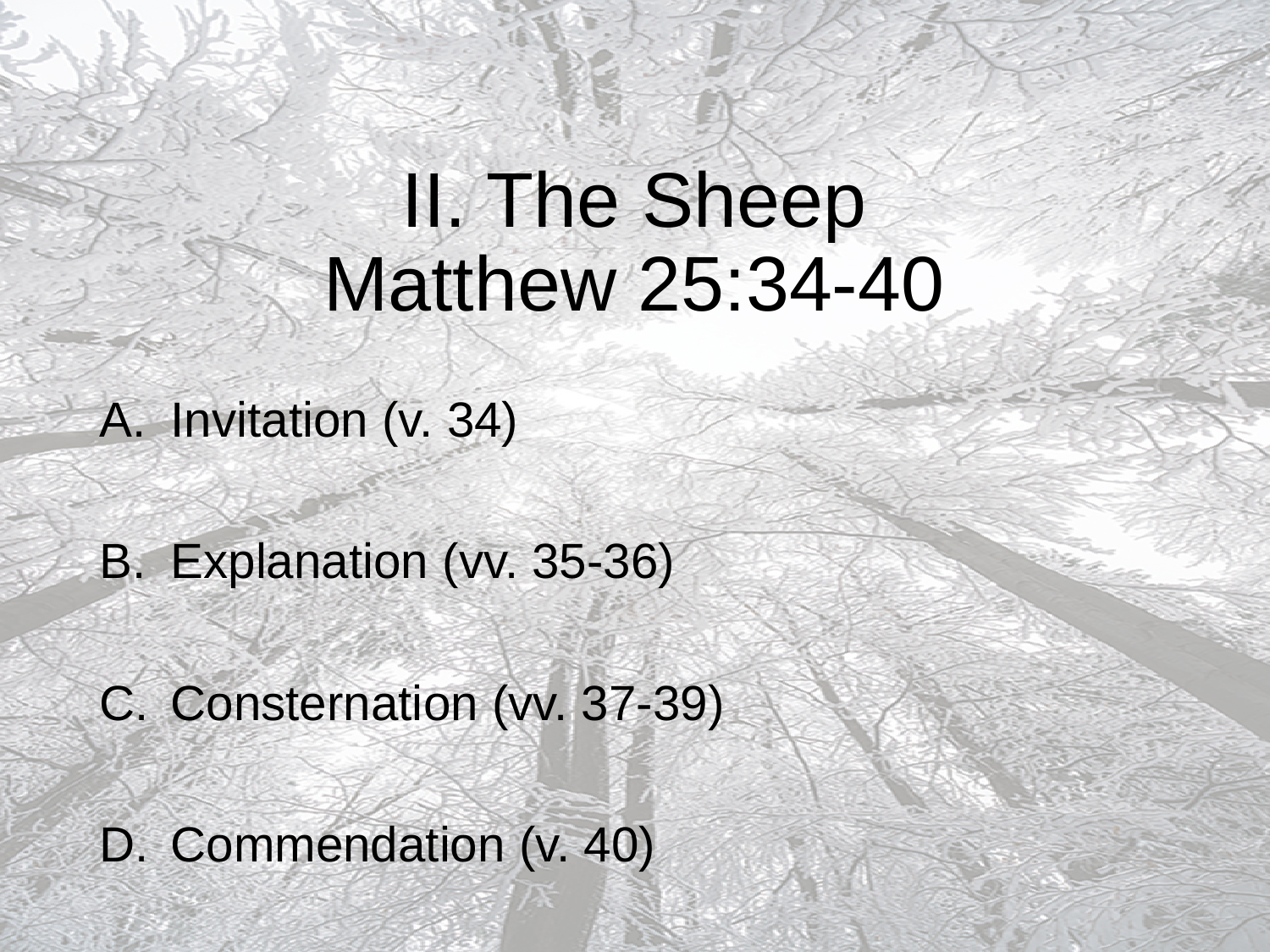

# II. The Sheep Matthew 25:34-40
Invitation (v. 34)

Explanation (vv. 35-36)

Consternation (vv. 37-39)

Commendation (v. 40)